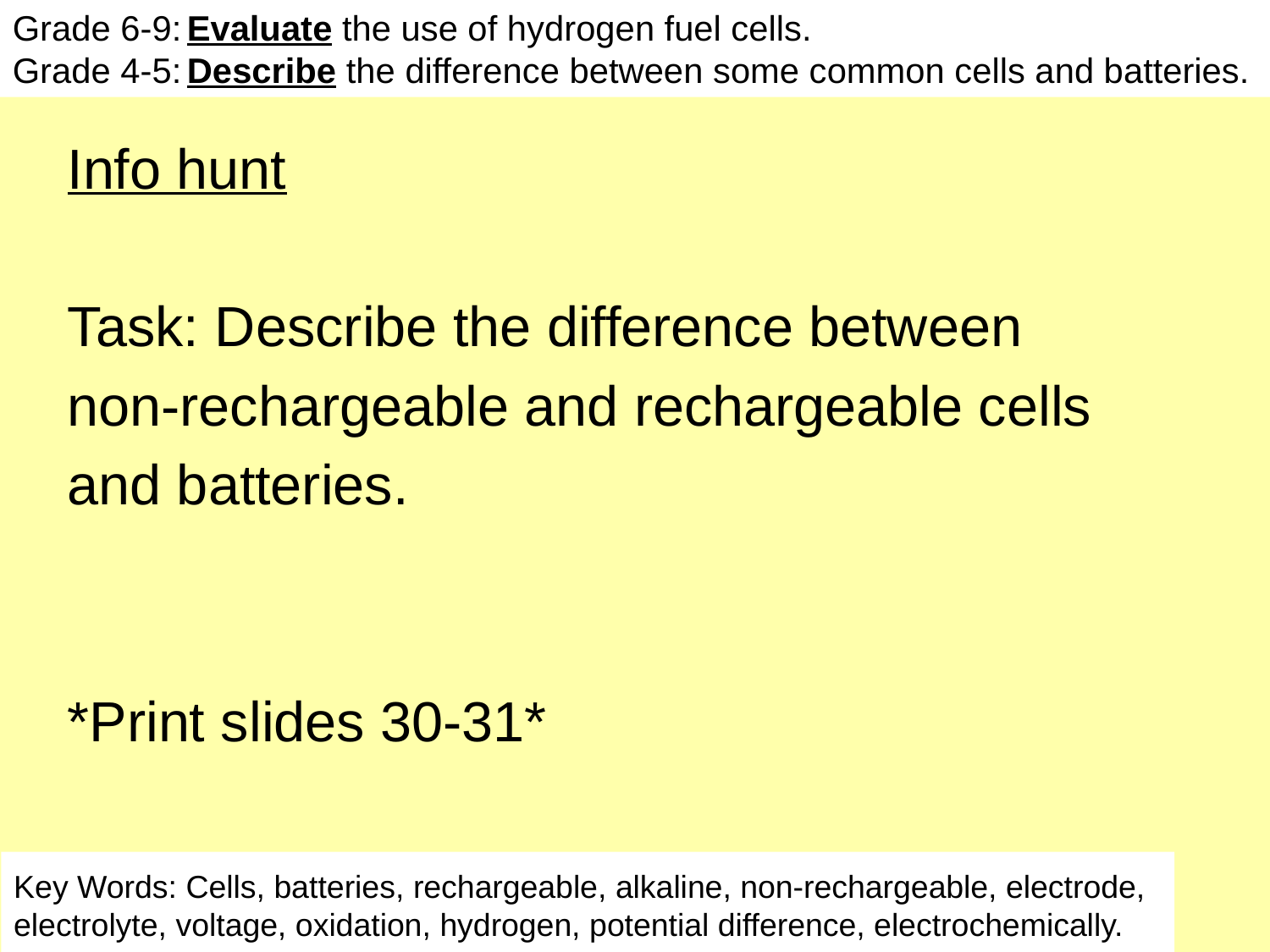

Grade 6-9: Evaluate the use of hydrogen fuel cells.
Grade 4-5: Describe the difference between some common cells and batteries.
Info hunt

Task: Describe the difference between
non-rechargeable and rechargeable cells
and batteries.

*Print slides 30-31*

Key Words: Cells, batteries, rechargeable, alkaline, non-rechargeable, electrode,
electrolyte, voltage, oxidation, hydrogen, potential difference, electrochemically.